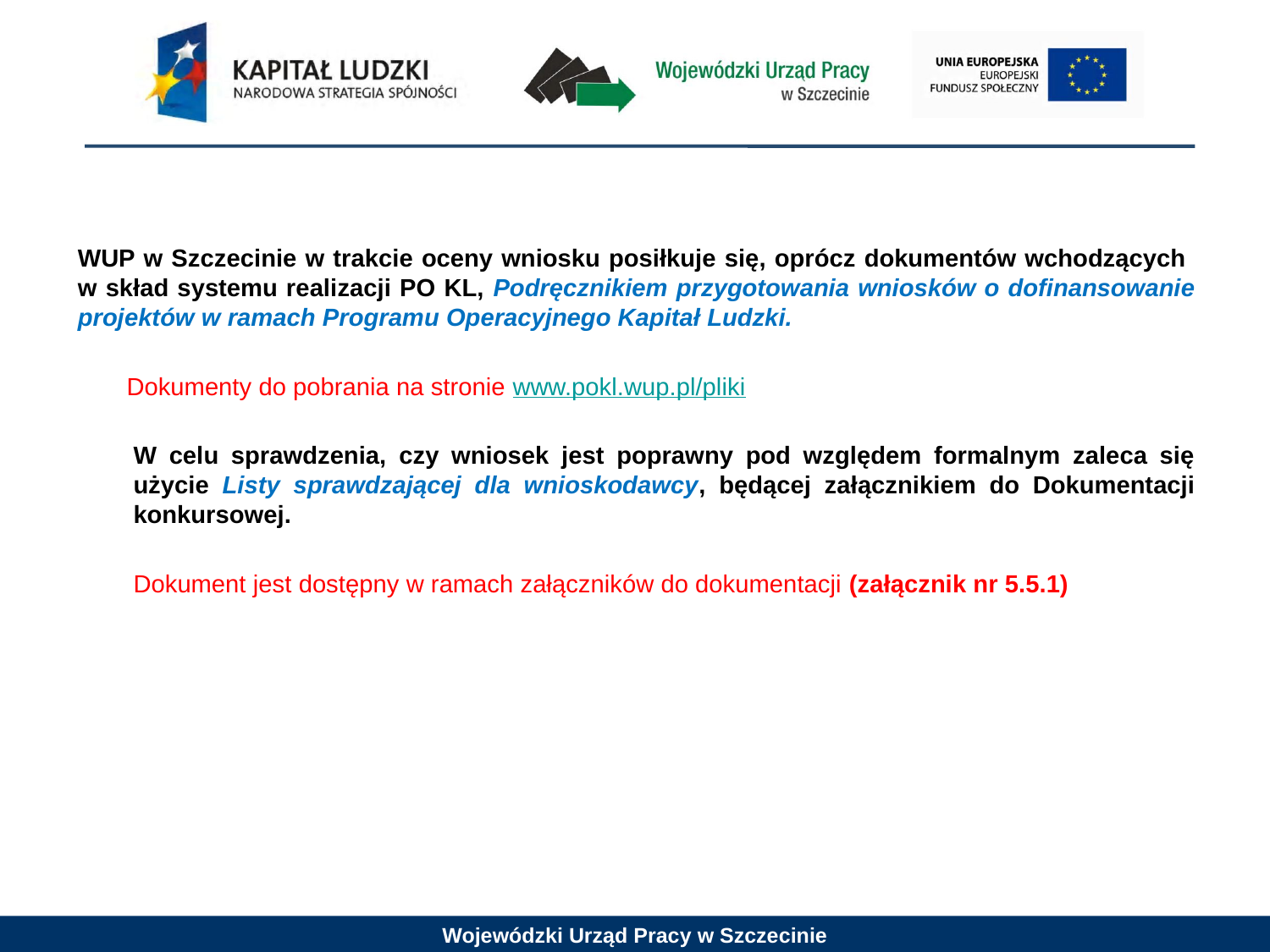

WUP w Szczecinie w trakcie oceny wniosku posiłkuje się, oprócz dokumentów wchodzących
w skład systemu realizacji PO KL, Podręcznikiem przygotowania wniosków o dofinansowanie projektów w ramach Programu Operacyjnego Kapitał Ludzki.

       Dokumenty do pobrania na stronie www.pokl.wup.pl/pliki

W celu sprawdzenia, czy wniosek jest poprawny pod względem formalnym zaleca się użycie Listy sprawdzającej dla wnioskodawcy, będącej załącznikiem do Dokumentacji konkursowej.

Dokument jest dostępny w ramach załączników do dokumentacji (załącznik nr 5.5.1)